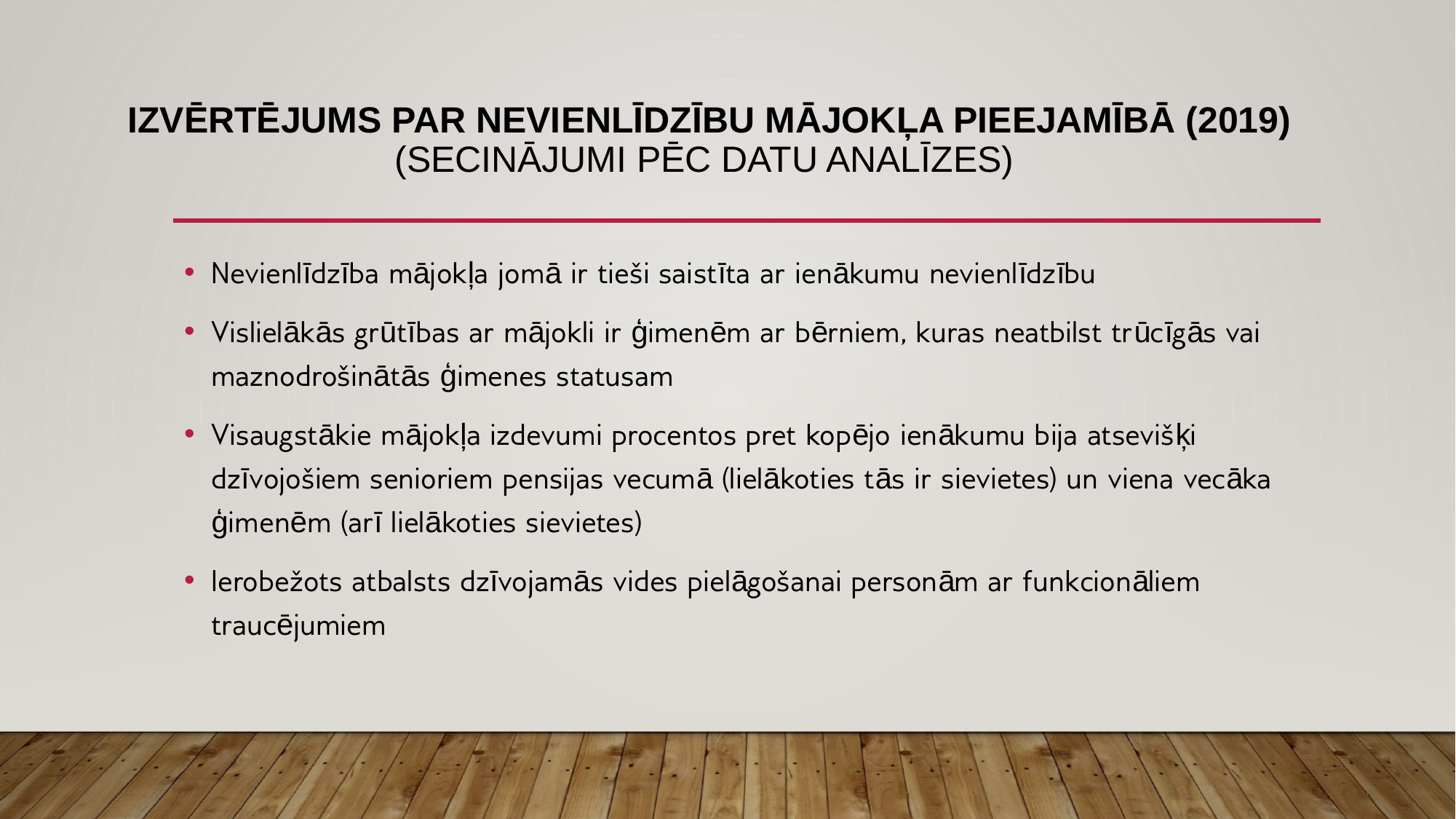

# izvērtējums par nevienlīdzību mājokļa pieejamībā (2019) (secinājumi pēc datu analīzes)
Nevienlīdzība mājokļa jomā ir tieši saistīta ar ienākumu nevienlīdzību
Vislielākās grūtības ar mājokli ir ģimenēm ar bērniem, kuras neatbilst trūcīgās vai maznodrošinātās ģimenes statusam
Visaugstākie mājokļa izdevumi procentos pret kopējo ienākumu bija atsevišķi dzīvojošiem senioriem pensijas vecumā (lielākoties tās ir sievietes) un viena vecāka ģimenēm (arī lielākoties sievietes)
Ierobežots atbalsts dzīvojamās vides pielāgošanai personām ar funkcionāliem traucējumiem